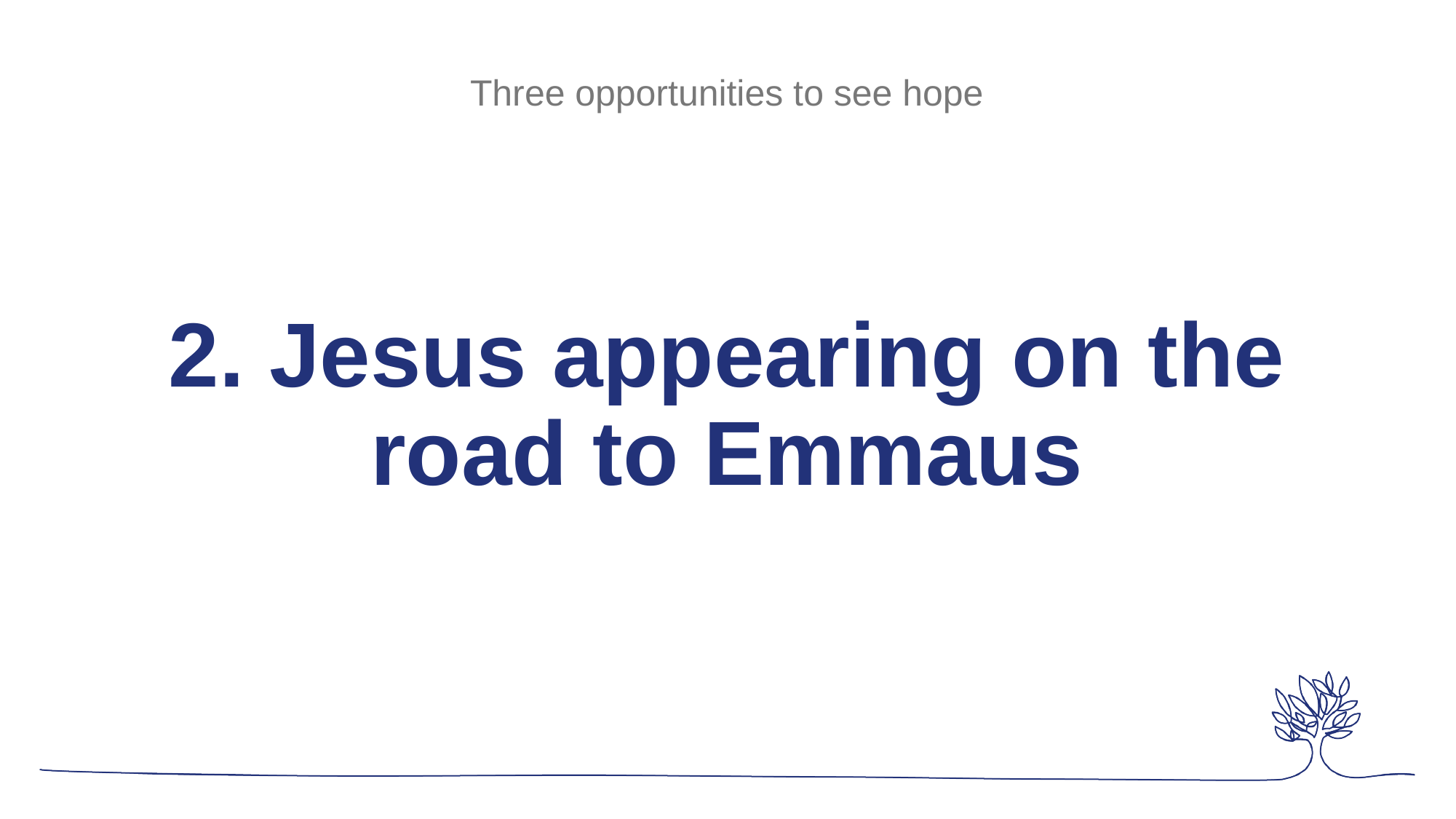

Three opportunities to see hope
# 2. Jesus appearing on the road to Emmaus